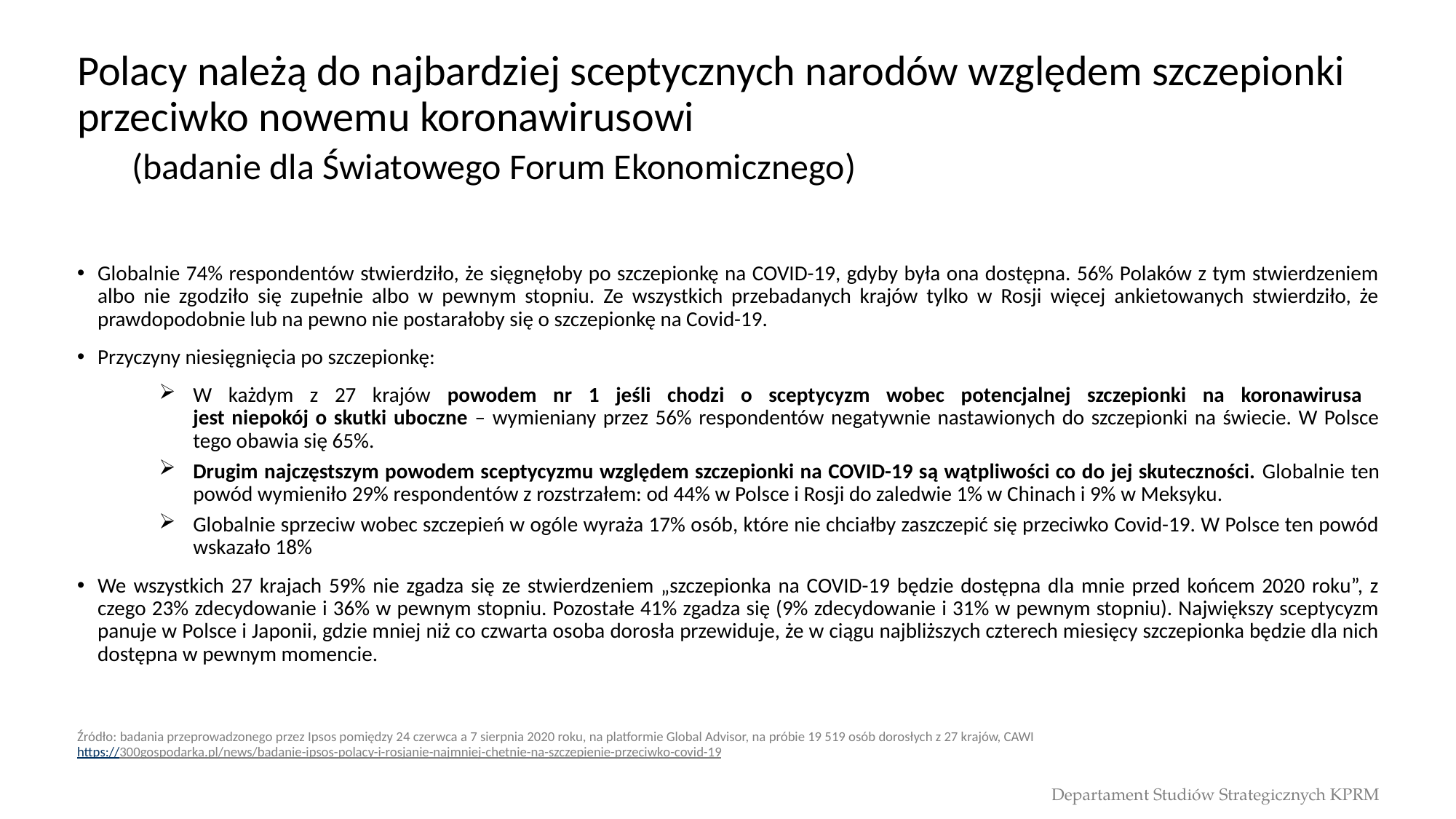

Polacy należą do najbardziej sceptycznych narodów względem szczepionki przeciwko nowemu koronawirusowi
(badanie dla Światowego Forum Ekonomicznego)

Globalnie 74% respondentów stwierdziło, że sięgnęłoby po szczepionkę na COVID-19, gdyby była ona dostępna. 56% Polaków z tym stwierdzeniem albo nie zgodziło się zupełnie albo w pewnym stopniu. Ze wszystkich przebadanych krajów tylko w Rosji więcej ankietowanych stwierdziło, że prawdopodobnie lub na pewno nie postarałoby się o szczepionkę na Covid-19.
Przyczyny niesięgnięcia po szczepionkę:
W każdym z 27 krajów powodem nr 1 jeśli chodzi o sceptycyzm wobec potencjalnej szczepionki na koronawirusa
jest niepokój o skutki uboczne – wymieniany przez 56% respondentów negatywnie nastawionych do szczepionki na świecie. W Polsce tego obawia się 65%.
Drugim najczęstszym powodem sceptycyzmu względem szczepionki na COVID-19 są wątpliwości co do jej skuteczności. Globalnie ten powód wymieniło 29% respondentów z rozstrzałem: od 44% w Polsce i Rosji do zaledwie 1% w Chinach i 9% w Meksyku.
Globalnie sprzeciw wobec szczepień w ogóle wyraża 17% osób, które nie chciałby zaszczepić się przeciwko Covid-19. W Polsce ten powód wskazało 18%
We wszystkich 27 krajach 59% nie zgadza się ze stwierdzeniem „szczepionka na COVID-19 będzie dostępna dla mnie przed końcem 2020 roku”, z czego 23% zdecydowanie i 36% w pewnym stopniu. Pozostałe 41% zgadza się (9% zdecydowanie i 31% w pewnym stopniu). Największy sceptycyzm panuje w Polsce i Japonii, gdzie mniej niż co czwarta osoba dorosła przewiduje, że w ciągu najbliższych czterech miesięcy szczepionka będzie dla nich dostępna w pewnym momencie.
Źródło: badania przeprowadzonego przez Ipsos pomiędzy 24 czerwca a 7 sierpnia 2020 roku, na platformie Global Advisor, na próbie 19 519 osób dorosłych z 27 krajów, CAWI
https://300gospodarka.pl/news/badanie-ipsos-polacy-i-rosjanie-najmniej-chetnie-na-szczepienie-przeciwko-covid-19